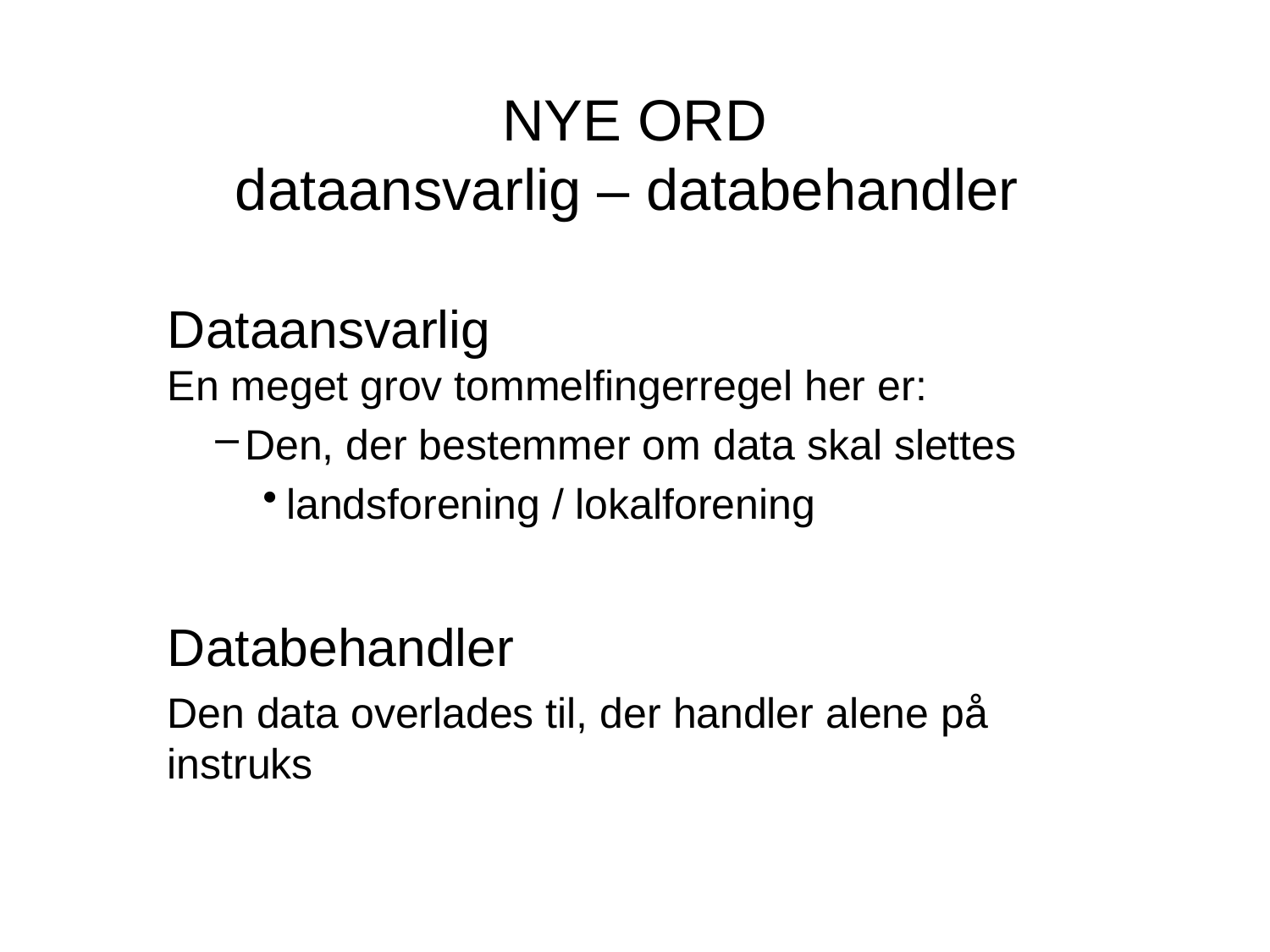

# NYE ORD dataansvarlig – databehandler
Dataansvarlig
En meget grov tommelfingerregel her er:
Den, der bestemmer om data skal slettes
landsforening / lokalforening

Databehandler
Den data overlades til, der handler alene på instruks